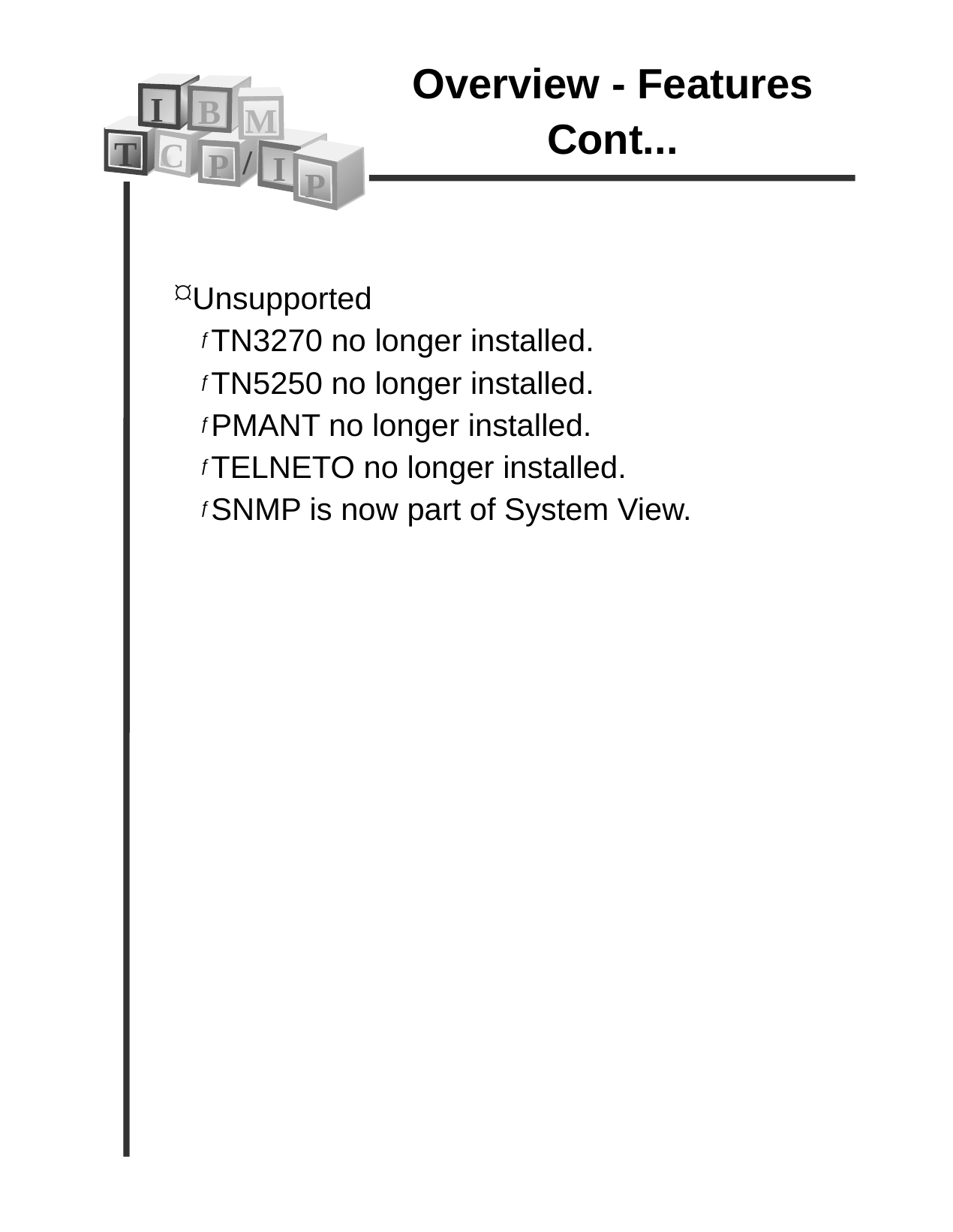

Overview - Features
Cont...

I

B

M

T
C

/

P

I

P

Unsupported
TN3270 no longer installed.
TN5250 no longer installed.
PMANT no longer installed.
TELNETO no longer installed.
SNMP is now part of System View.